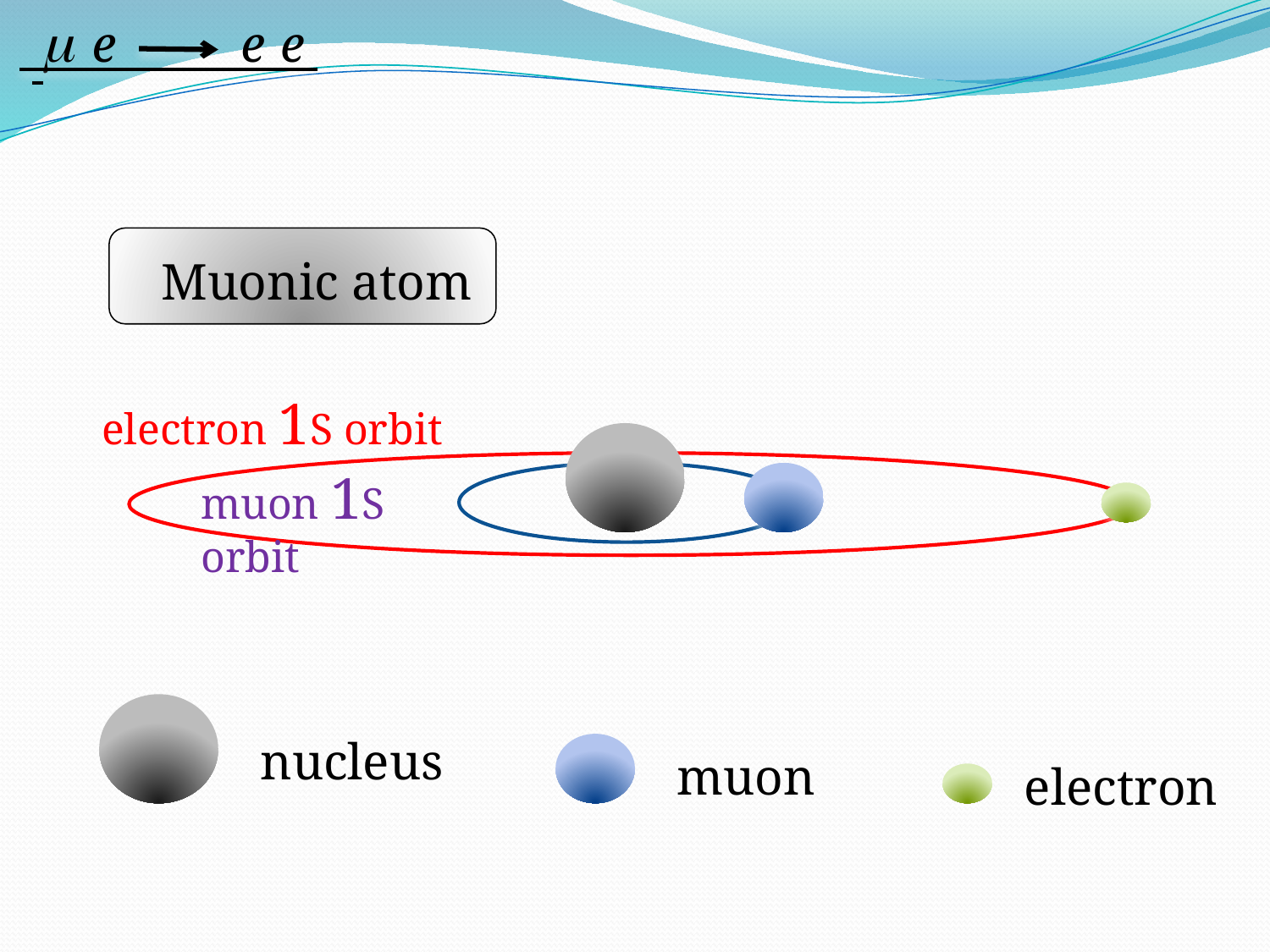

μ
e
e
e

Muonic atom
electron 1S orbit

muon 1S orbit

nucleus

muon
electron